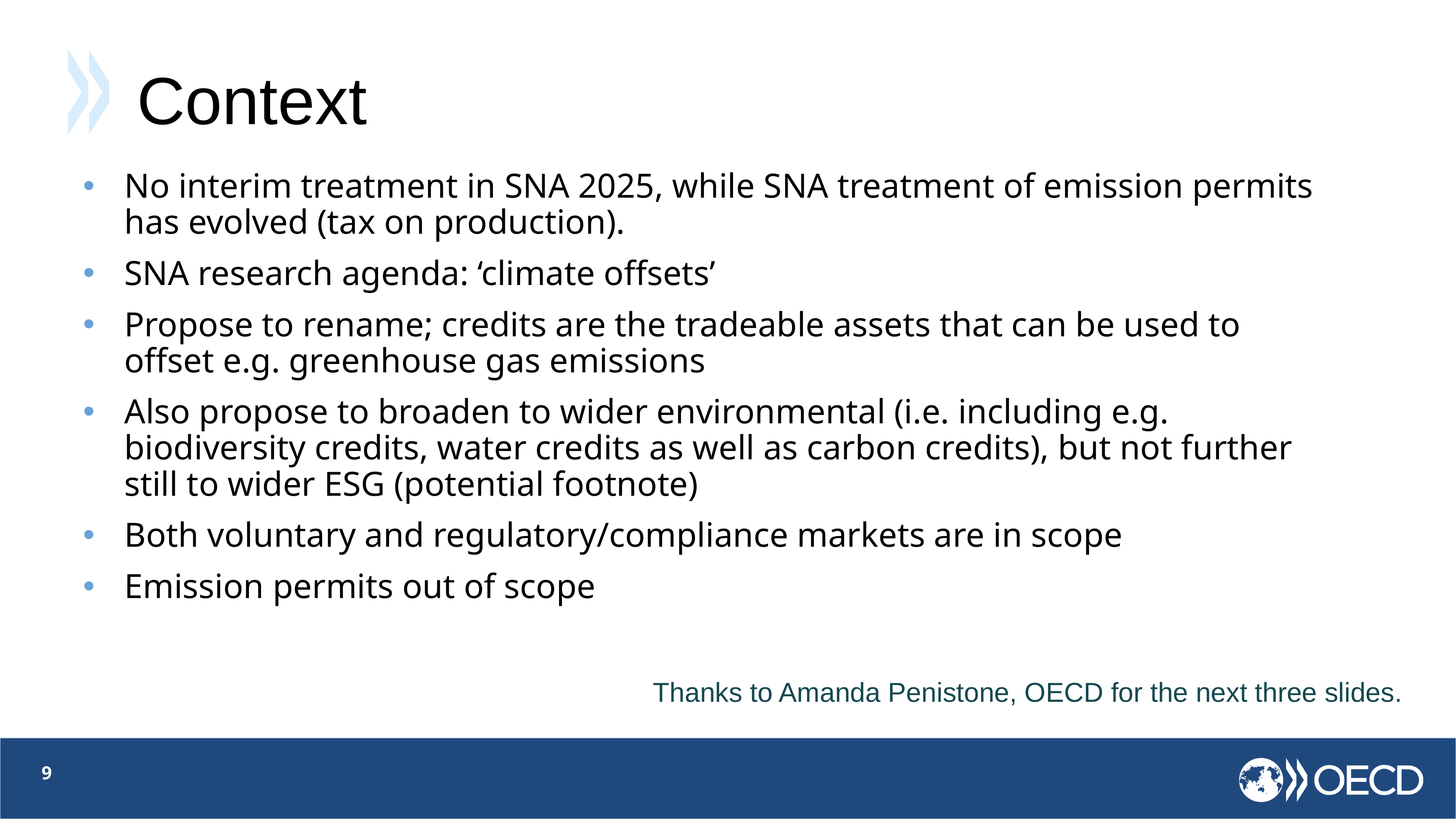

#
Context
No interim treatment in SNA 2025, while SNA treatment of emission permits has evolved (tax on production).
SNA research agenda: ‘climate offsets’
Propose to rename; credits are the tradeable assets that can be used to offset e.g. greenhouse gas emissions
Also propose to broaden to wider environmental (i.e. including e.g. biodiversity credits, water credits as well as carbon credits), but not further still to wider ESG (potential footnote)
Both voluntary and regulatory/compliance markets are in scope
Emission permits out of scope
Thanks to Amanda Penistone, OECD for the next three slides.
9